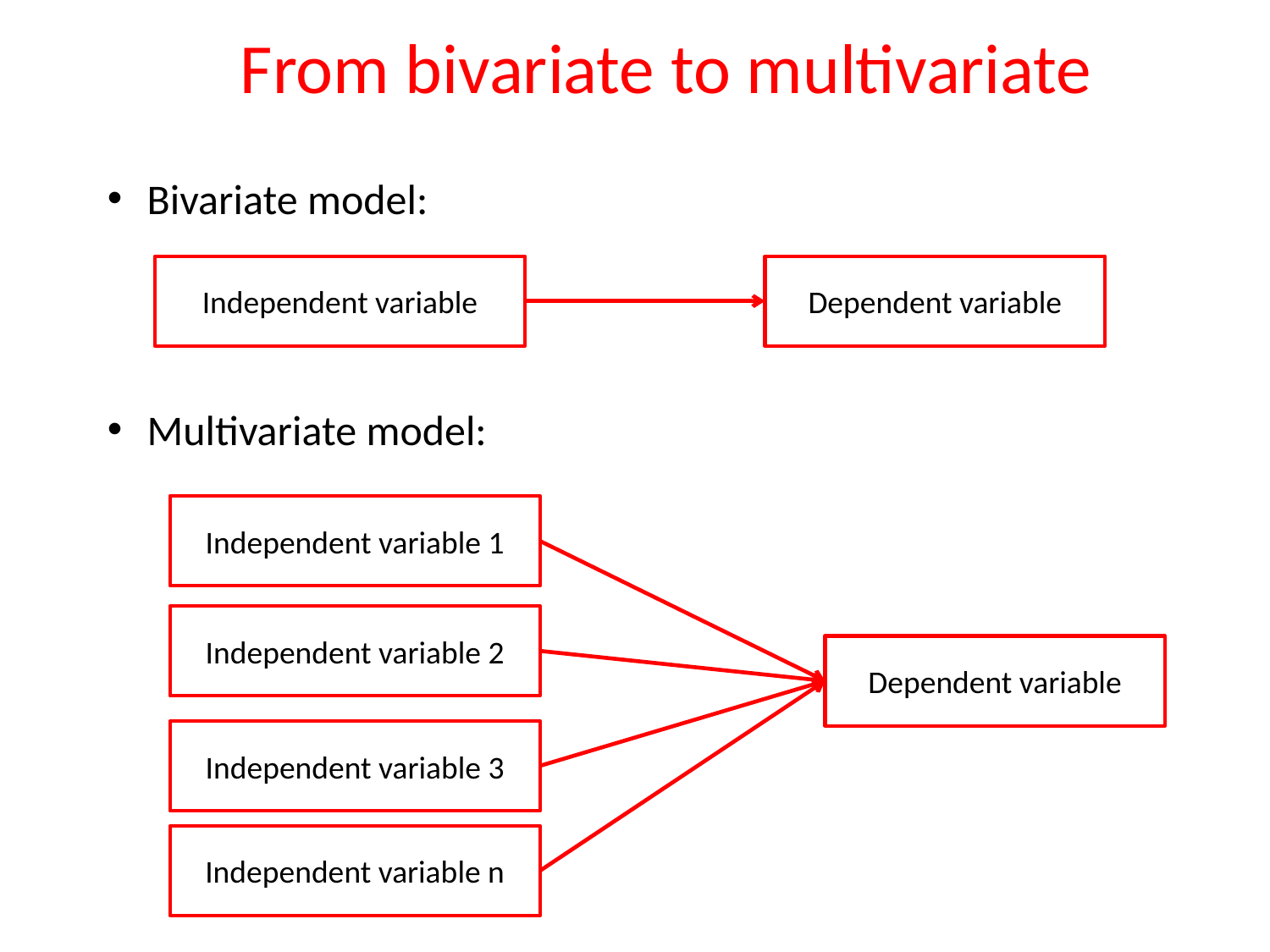

From bivariate to multivariate
Bivariate model:
Independent variable
Dependent variable
Multivariate model:
Independent variable 1
Independent variable 2
Independent variable 3
Independent variable n
Dependent variable